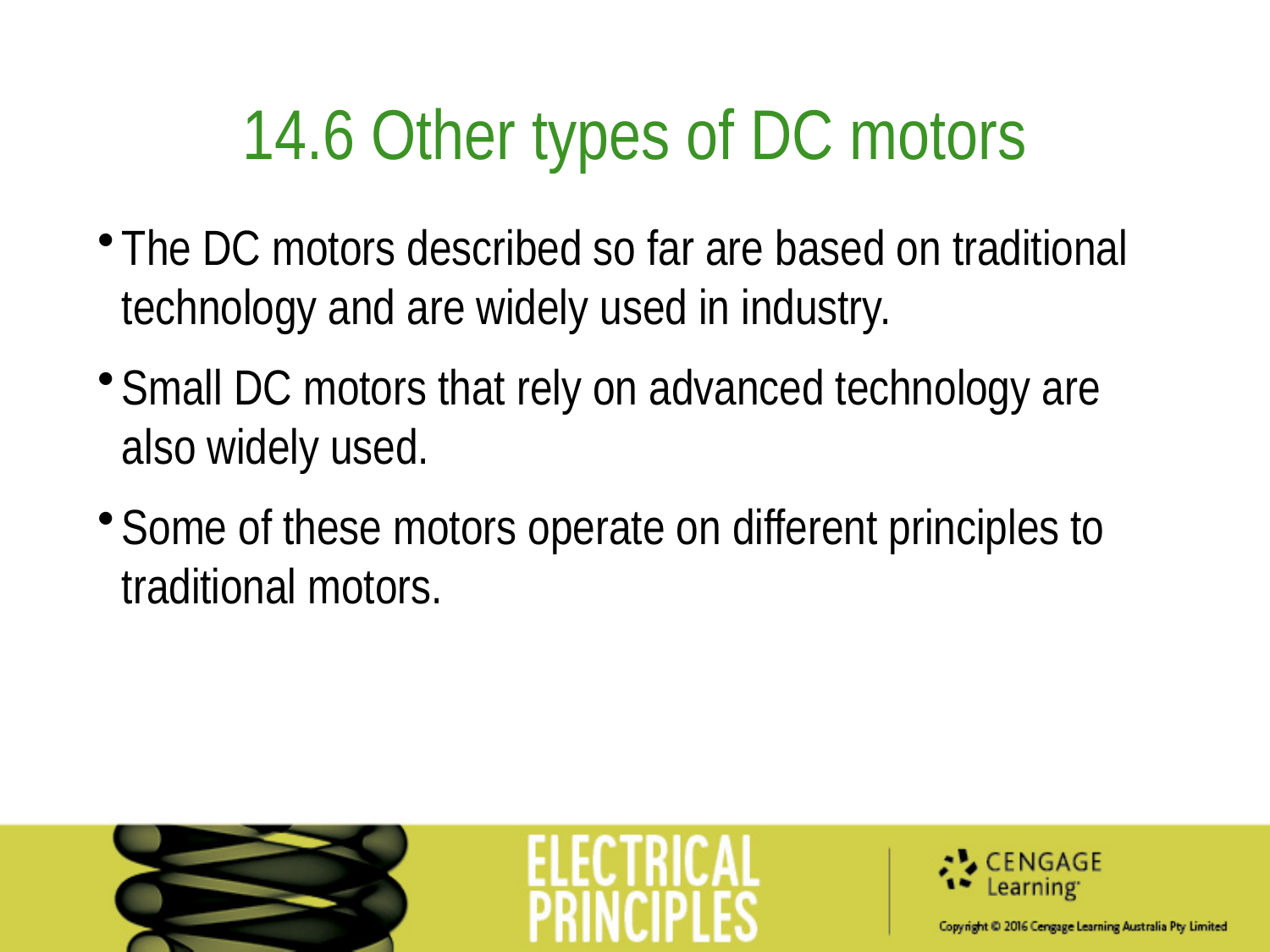

14.6 Other types of DC motors

The DC motors described so far are based on traditional technology and are widely used in industry.
Small DC motors that rely on advanced technology are also widely used.
Some of these motors operate on different principles to traditional motors.